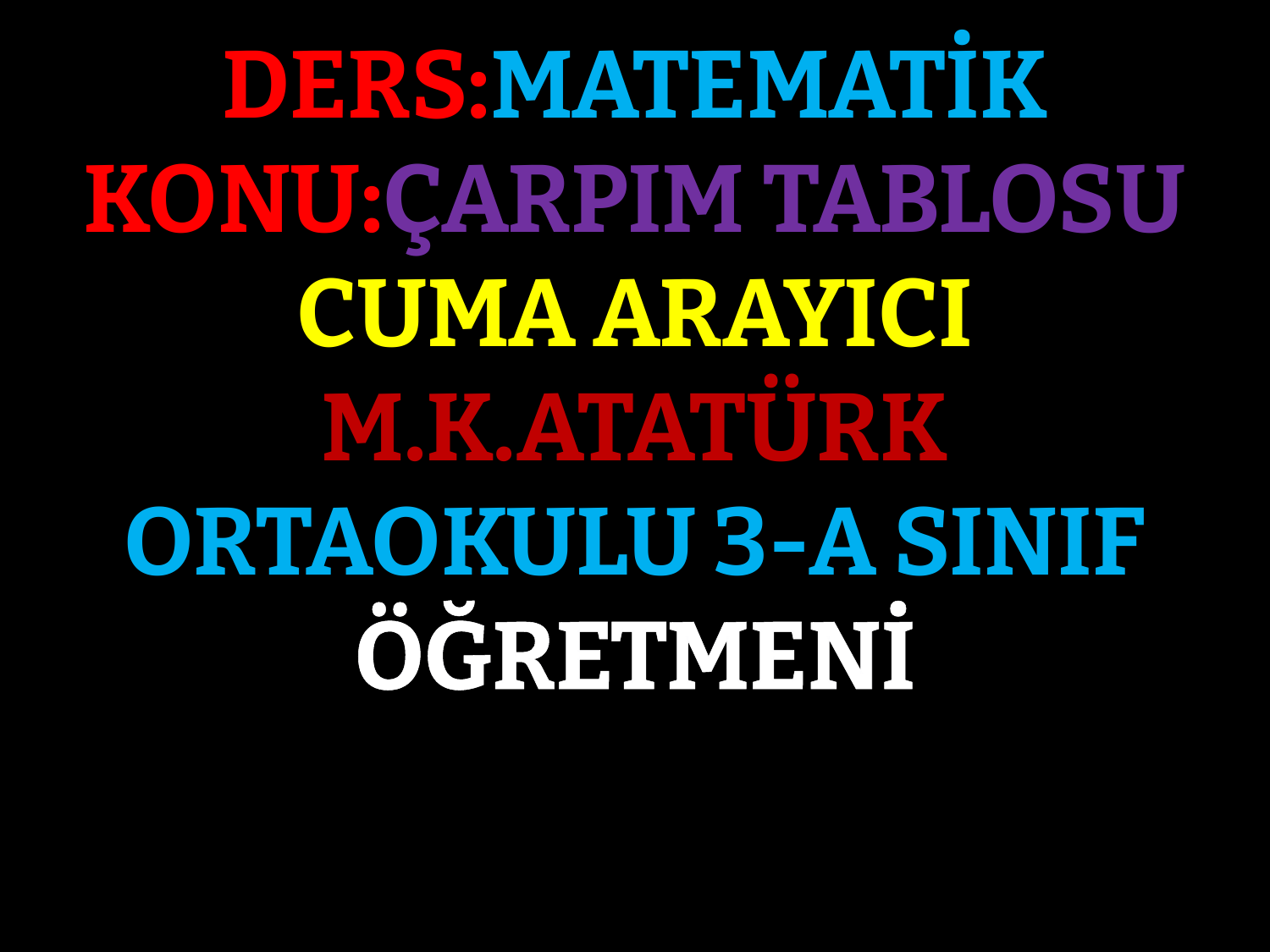

DERS:MATEMATİK
KONU:ÇARPIM TABLOSU
CUMA ARAYICI
M.K.ATATÜRK ORTAOKULU 3-A SINIF ÖĞRETMENİ
#